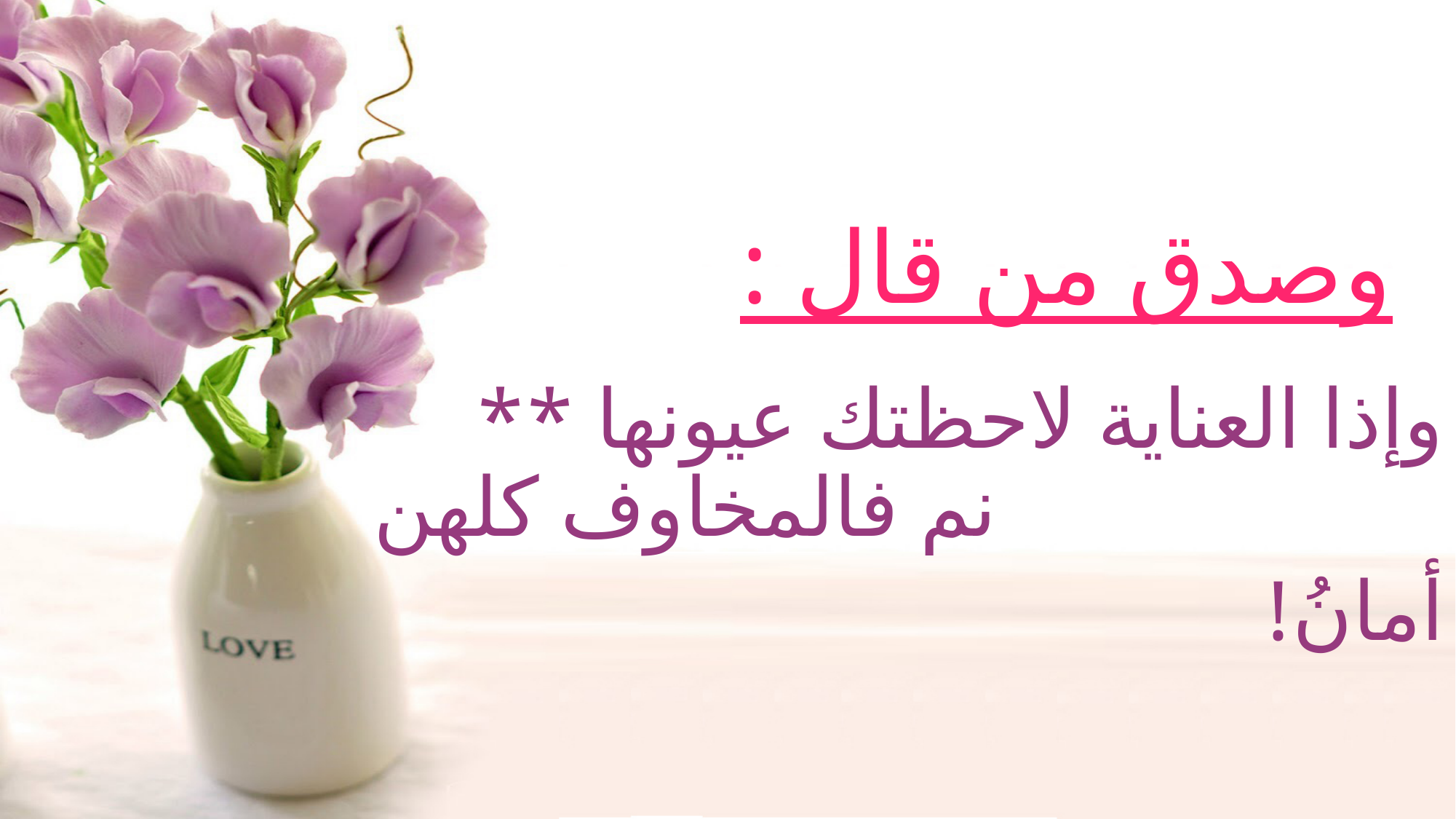

# وصدق من قال :  وإذا العناية لاحظتك عيونها ** نم فالمخاوف كلهن أمانُ!